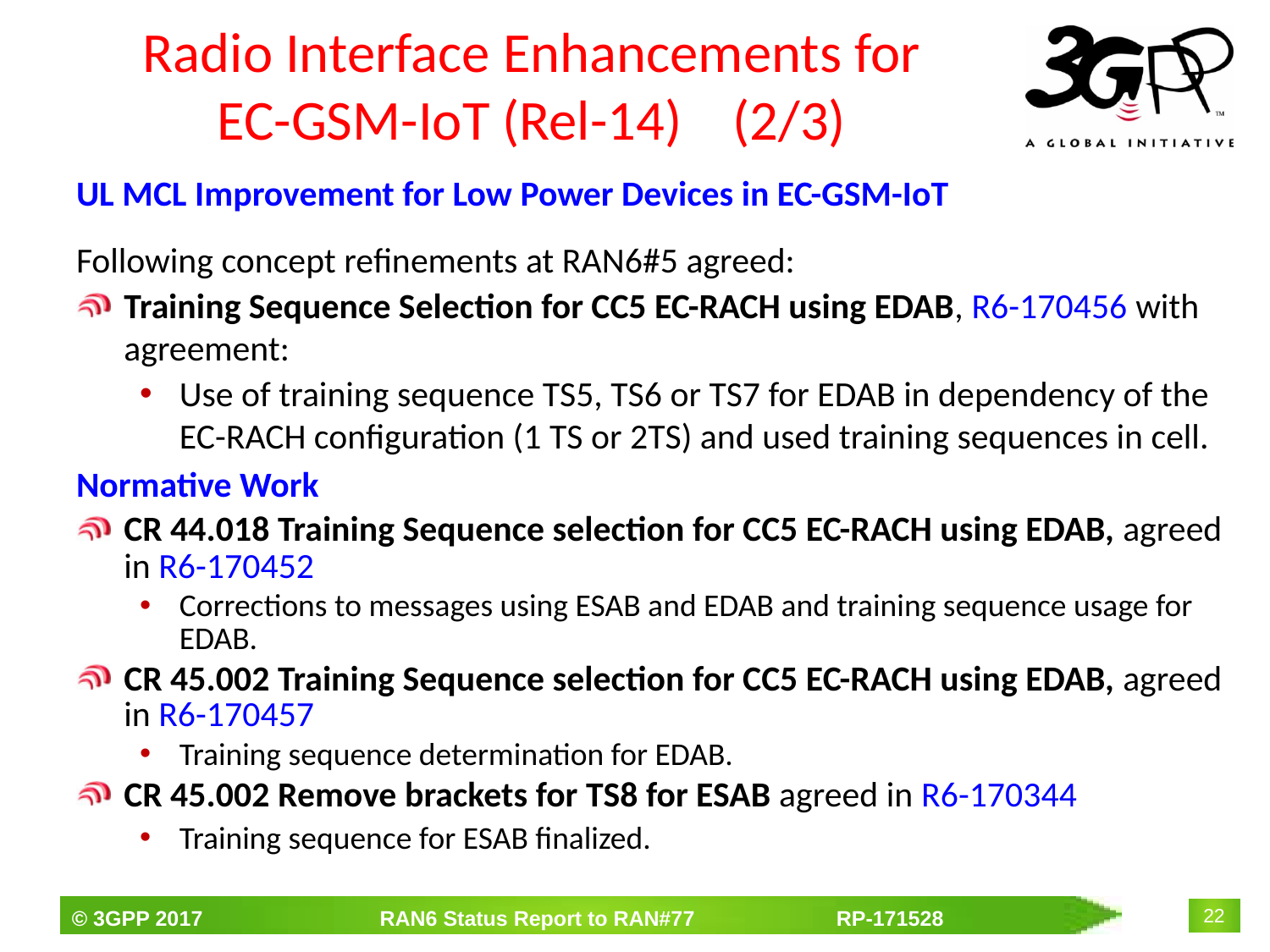

# Radio Interface Enhancements for EC-GSM-IoT (Rel-14)    (2/3)
UL MCL Improvement for Low Power Devices in EC-GSM-IoT

Following concept refinements at RAN6#5 agreed:
Training Sequence Selection for CC5 EC-RACH using EDAB, R6-170456 with agreement:
Use of training sequence TS5, TS6 or TS7 for EDAB in dependency of the EC-RACH configuration (1 TS or 2TS) and used training sequences in cell.
Normative Work
CR 44.018 Training Sequence selection for CC5 EC-RACH using EDAB, agreed in R6-170452
Corrections to messages using ESAB and EDAB and training sequence usage for EDAB.
CR 45.002 Training Sequence selection for CC5 EC-RACH using EDAB, agreed in R6-170457
Training sequence determination for EDAB.
CR 45.002 Remove brackets for TS8 for ESAB agreed in R6-170344
Training sequence for ESAB finalized.